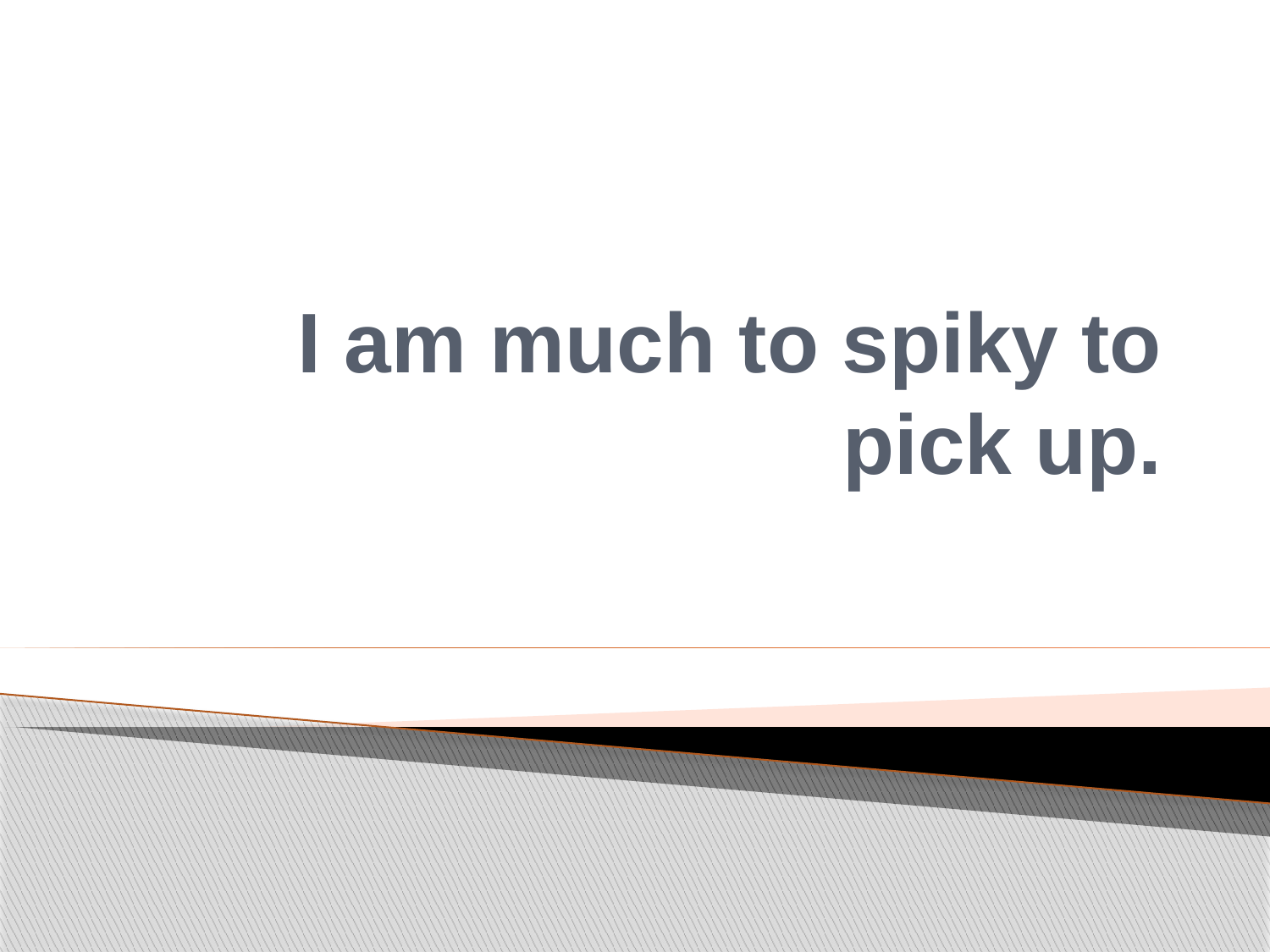

# I am much to spiky to pick up.